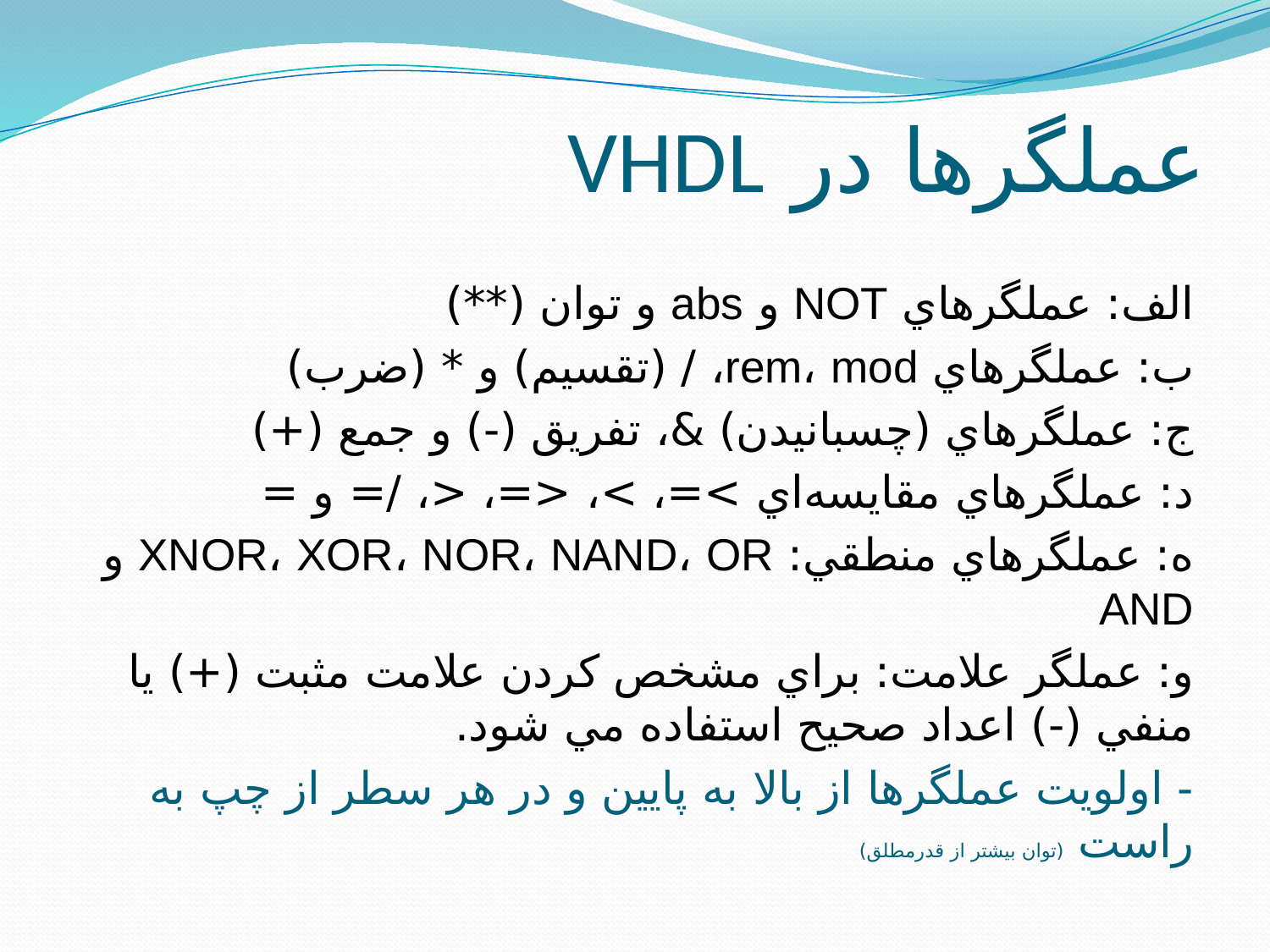

# عملگرها در VHDL
الف: عملگرهاي NOT و abs و توان (**)
ب: عملگرهاي rem، mod، / (تقسيم) و * (ضرب)
ج: عملگرهاي (چسبانيدن) &، تفريق (-) و جمع (+)
د: عملگرهاي مقايسه‌اي >=، >، <=، <، /= و =
ه: عملگرهاي منطقي: XNOR، XOR، NOR، NAND، OR و AND
و: عملگر علامت: براي مشخص کردن علامت مثبت (+) يا منفي (-) اعداد صحيح استفاده مي شود.
- اولويت عملگرها از بالا به پايين و در هر سطر از چپ به راست (توان بيشتر از قدرمطلق)